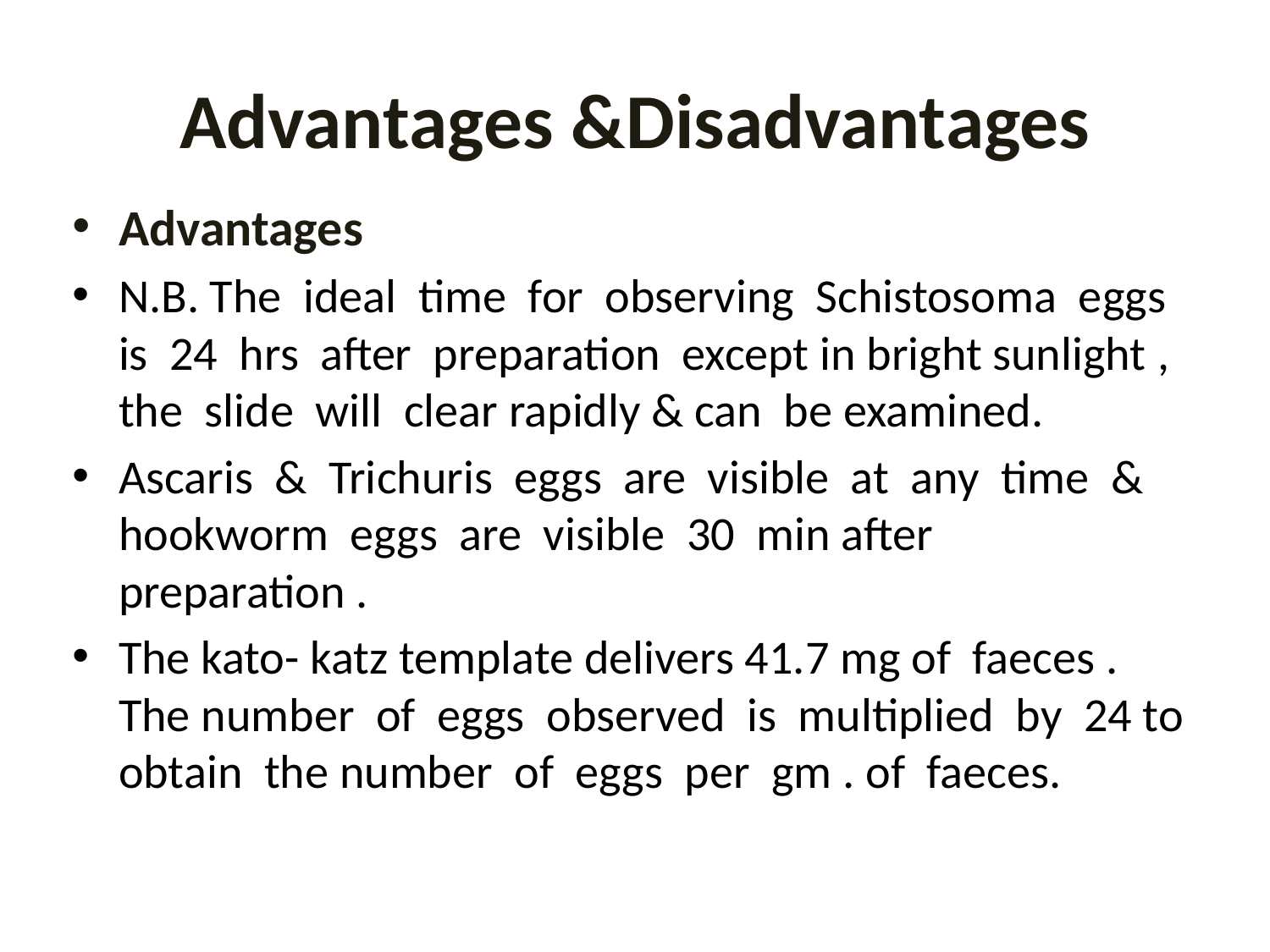

# Advantages &Disadvantages
Advantages
N.B. The  ideal  time  for  observing  Schistosoma  eggs  is  24  hrs  after  preparation  except in bright sunlight , the  slide  will  clear rapidly & can  be examined.
Ascaris  &  Trichuris  eggs  are  visible  at  any  time  &  hookworm  eggs  are  visible  30  min after  preparation .
The kato- katz template delivers 41.7 mg of  faeces . The number  of  eggs  observed  is  multiplied  by  24 to  obtain  the number  of  eggs  per  gm . of  faeces.